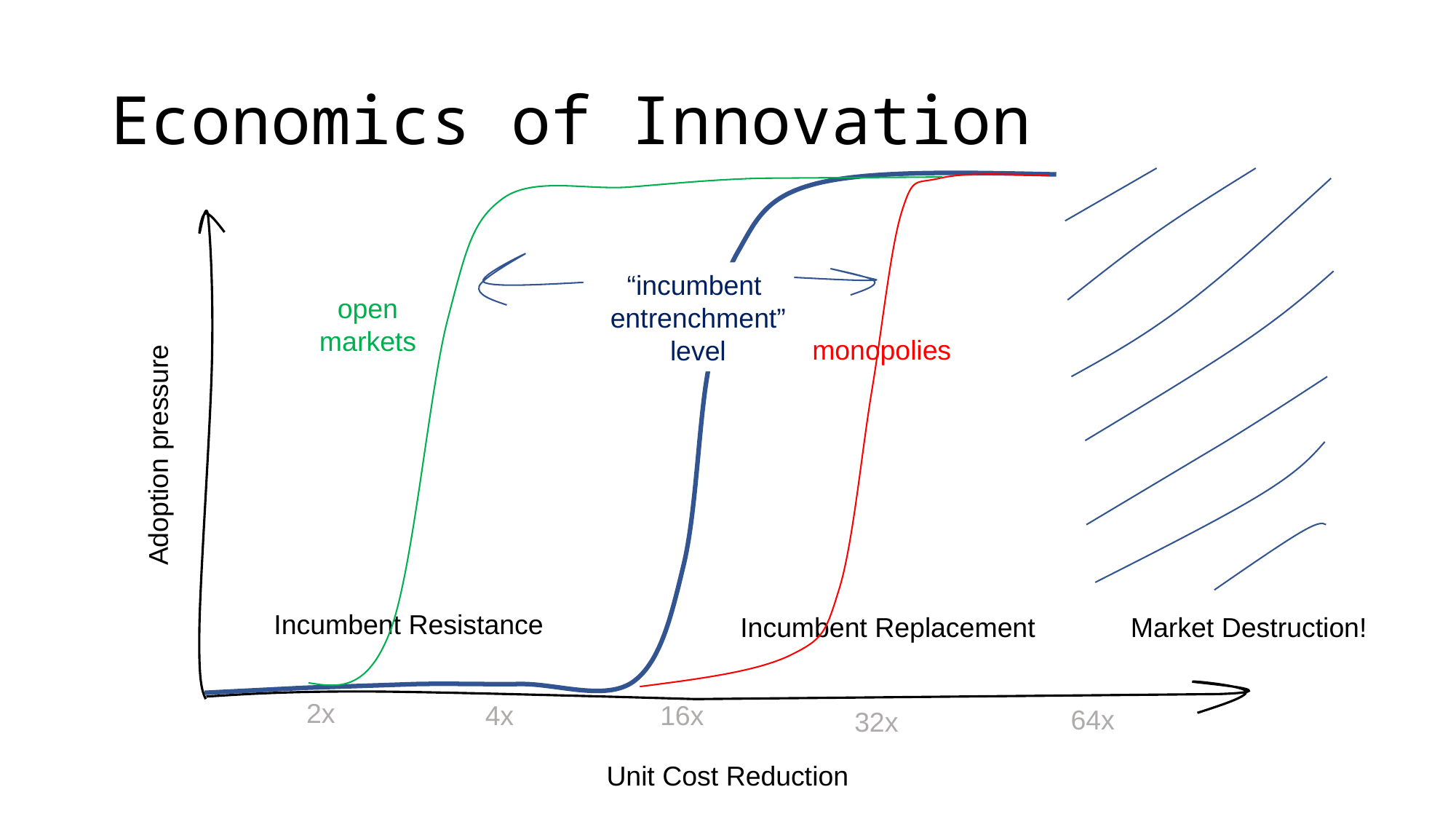

# Economics of Innovation

Adoption pressure

Incumbent Resistance
Incumbent Replacement
Market Destruction!

2x
4x
16x
64x
32x
Unit Cost Reduction

“incumbent
entrenchment”
level

open
markets
monopolies